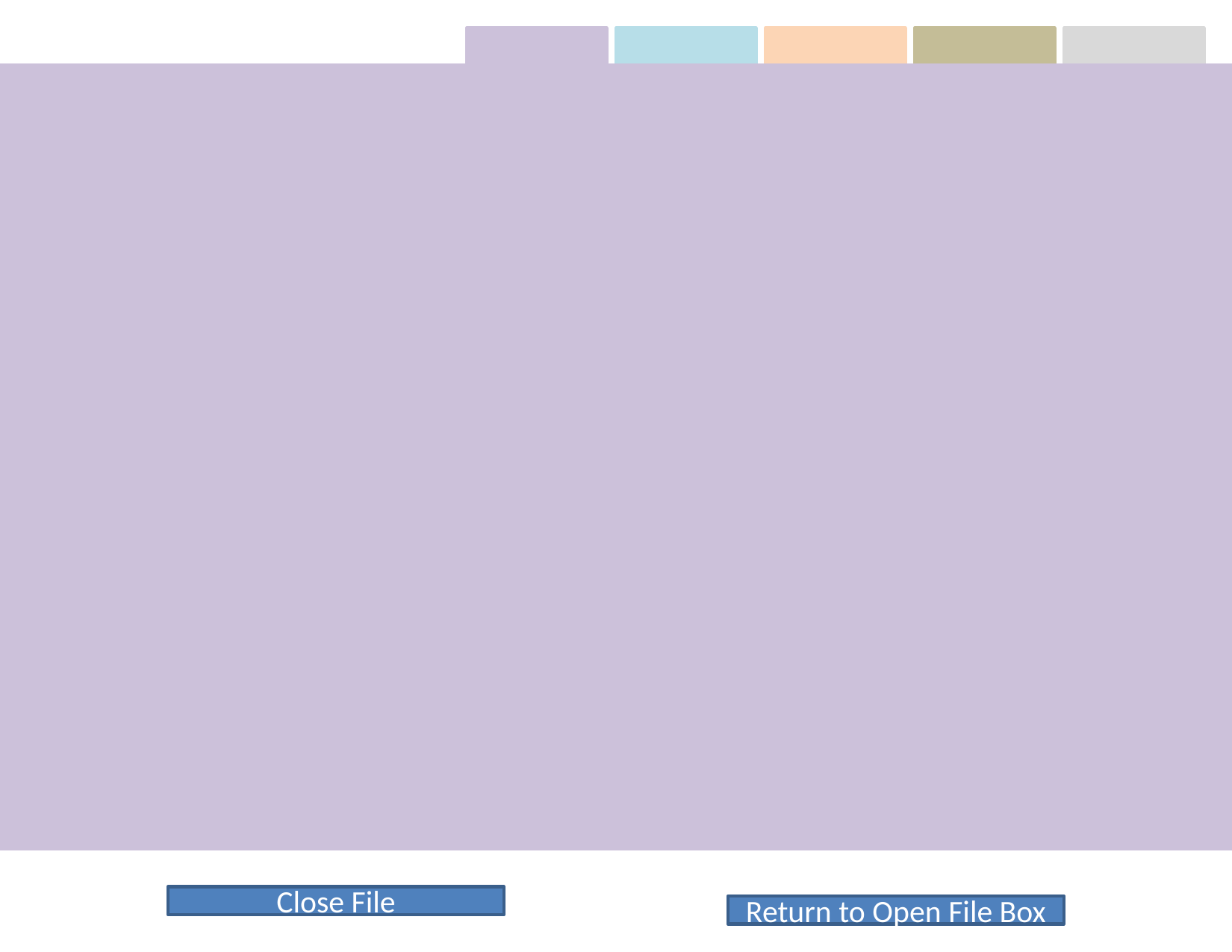

Close File
Return to Open File Box